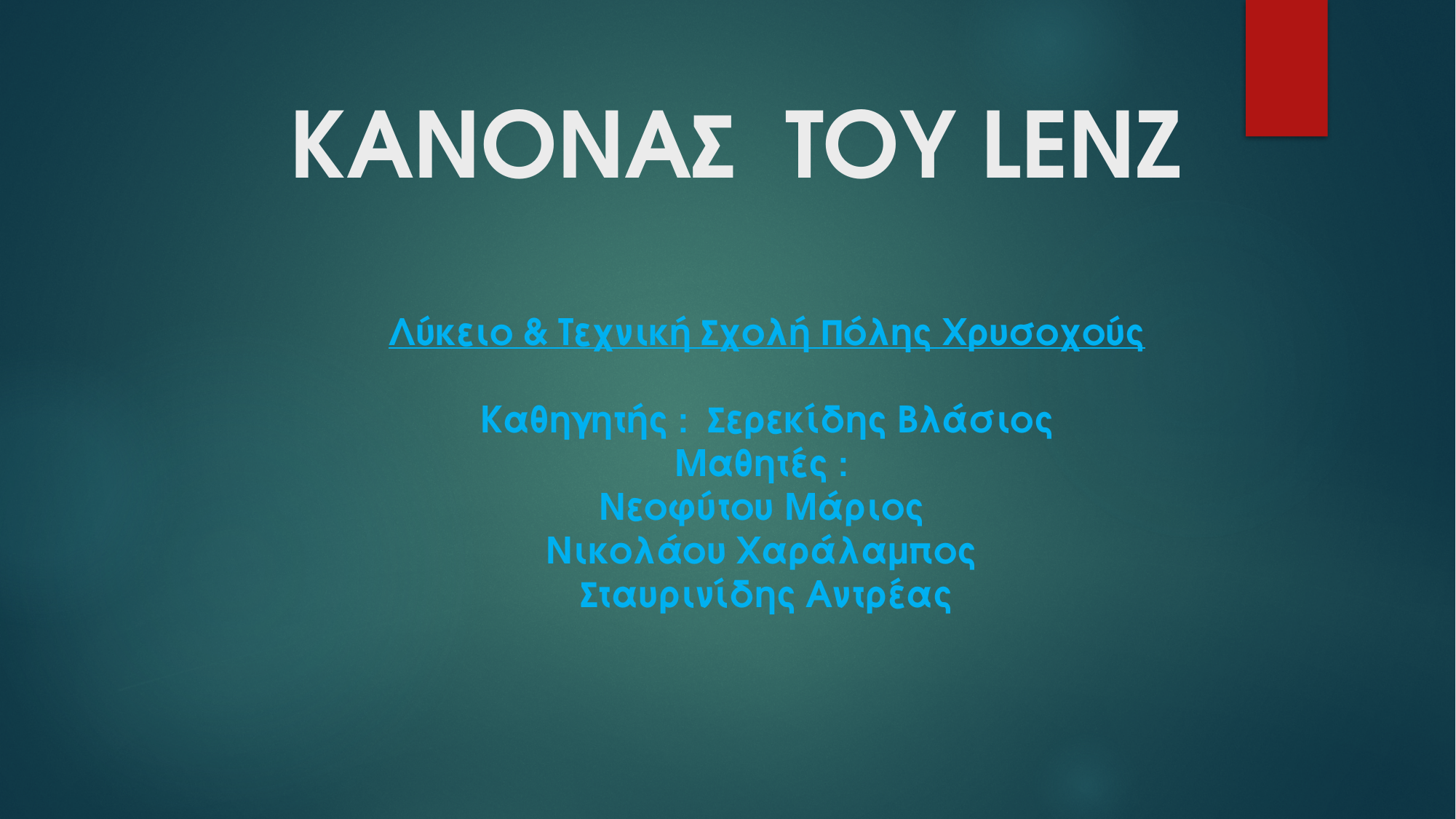

# ΚΑΝΟΝΑΣ  ΤΟΥ LENZ
Λύκειο & Τεχνική Σχολή Πόλης Χρυσοχούς

Καθηγητής :	 Σερεκίδης Βλάσιος
Μαθητές :
Νεοφύτου Μάριος
Νικολάου Χαράλαμπος
Σταυρινίδης Αντρέας